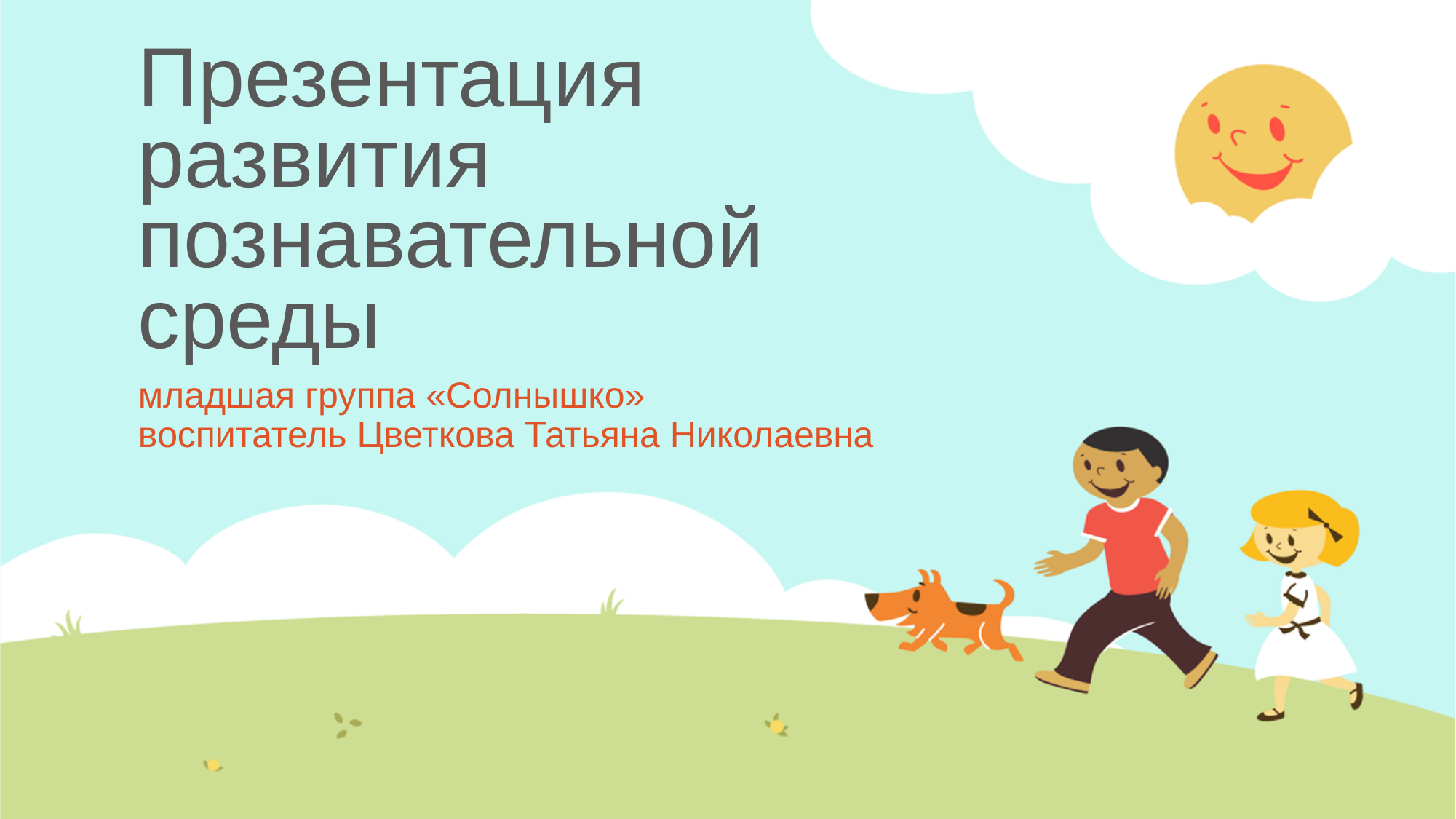

# Презентация развития познавательной среды
младшая группа «Солнышко»
воспитатель Цветкова Татьяна Николаевна